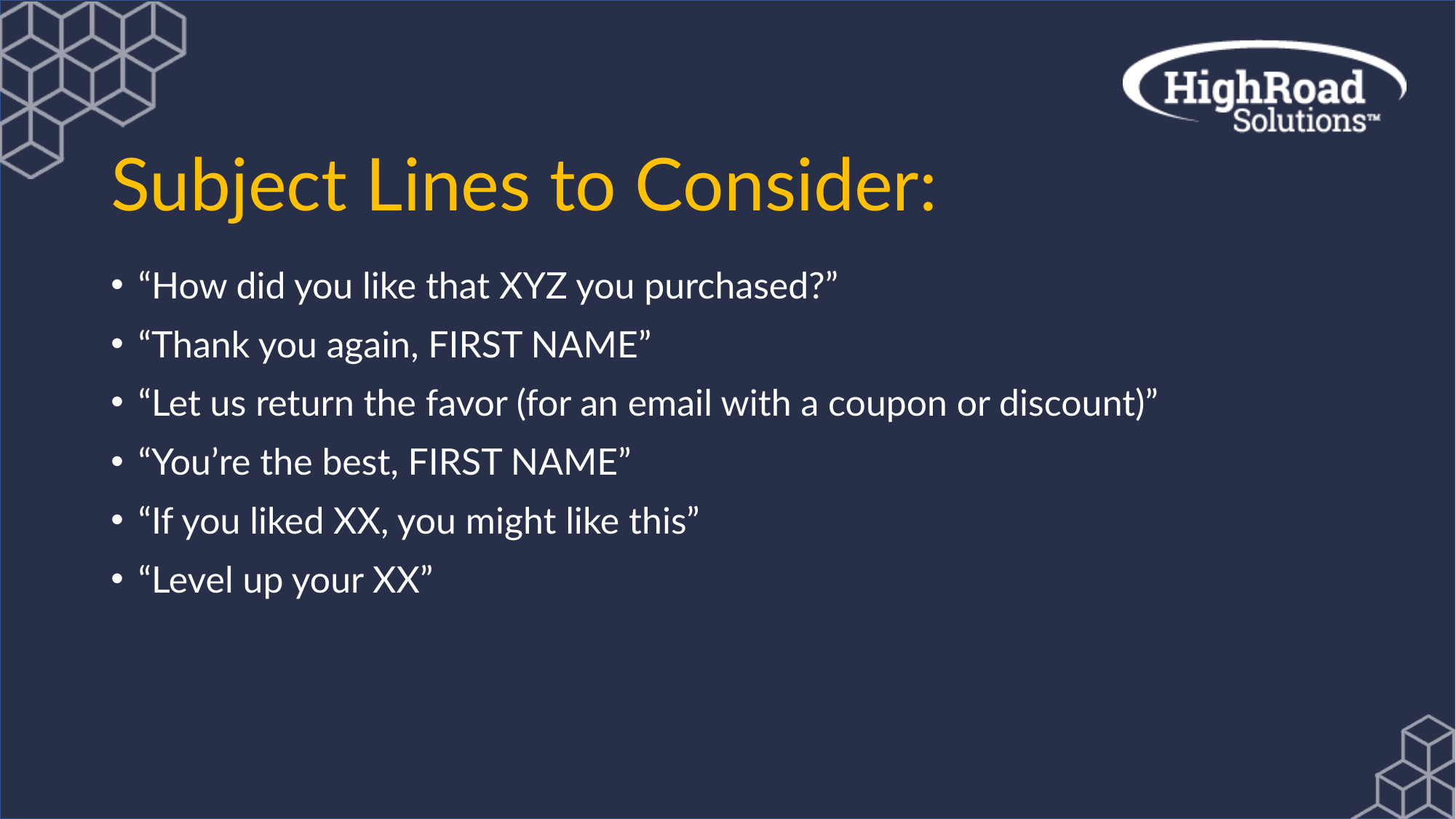

# Subject Lines to Consider:
“How did you like that XYZ you purchased?”
“Thank you again, FIRST NAME”
“Let us return the favor (for an email with a coupon or discount)”
“You’re the best, FIRST NAME”
“If you liked XX, you might like this”
“Level up your XX”